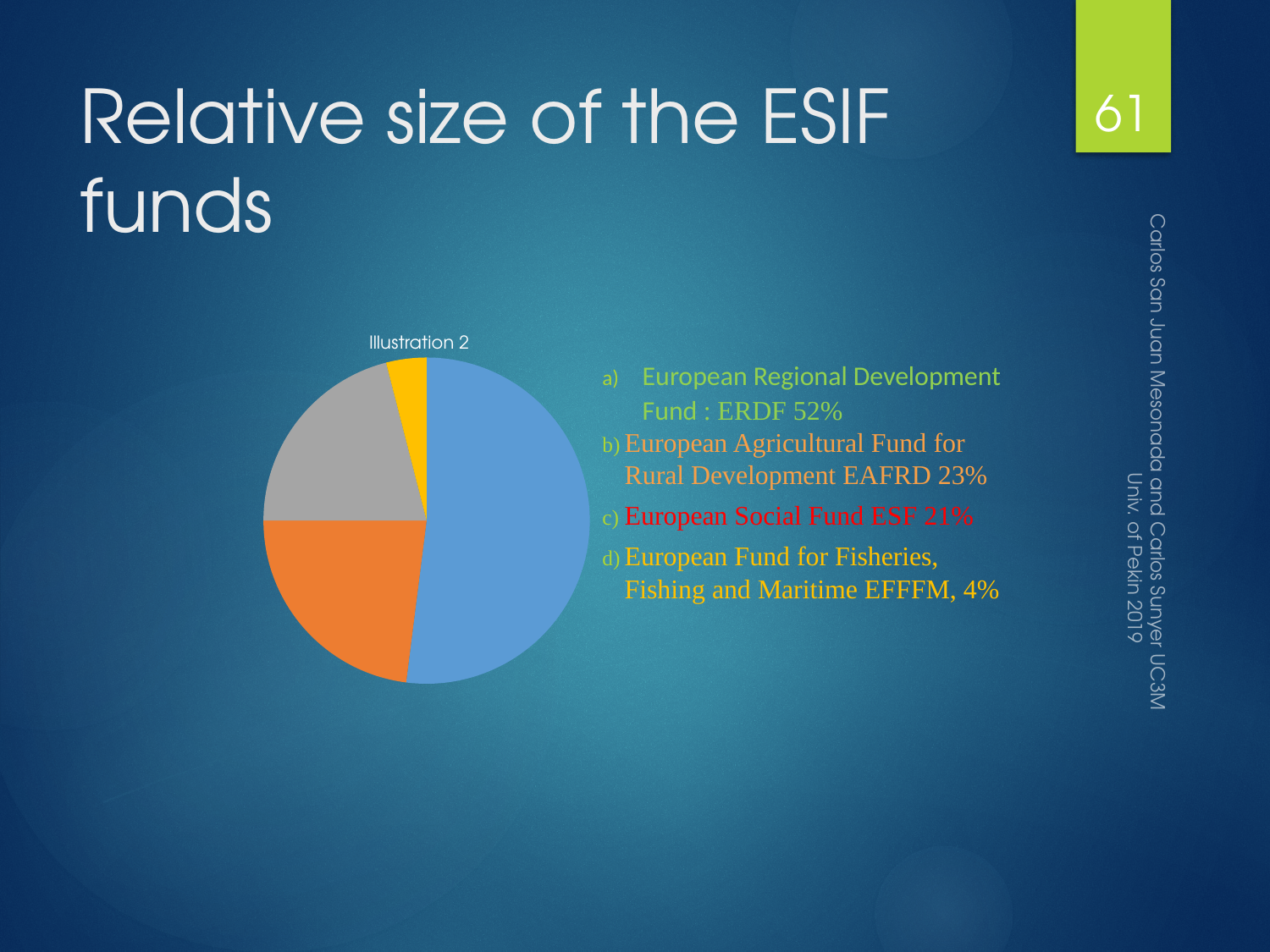

61
# Relative size of the ESIF funds
Illustration 2
European Regional Development Fund : ERDF 52%
European Agricultural Fund for Rural Development EAFRD 23%
European Social Fund ESF 21%
European Fund for Fisheries, Fishing and Maritime EFFFM, 4%

### Chart

| Category |  |
|---|---|
| FEDER (52%) | 52.0 |
| FEADER (23%) | 23.0 |
| FSE (21%) | 21.0 |
| FEMP (4%) | 4.0 |
Carlos San Juan Mesonada and Carlos Sunyer UC3M                                                    Univ. of Pekin 2019